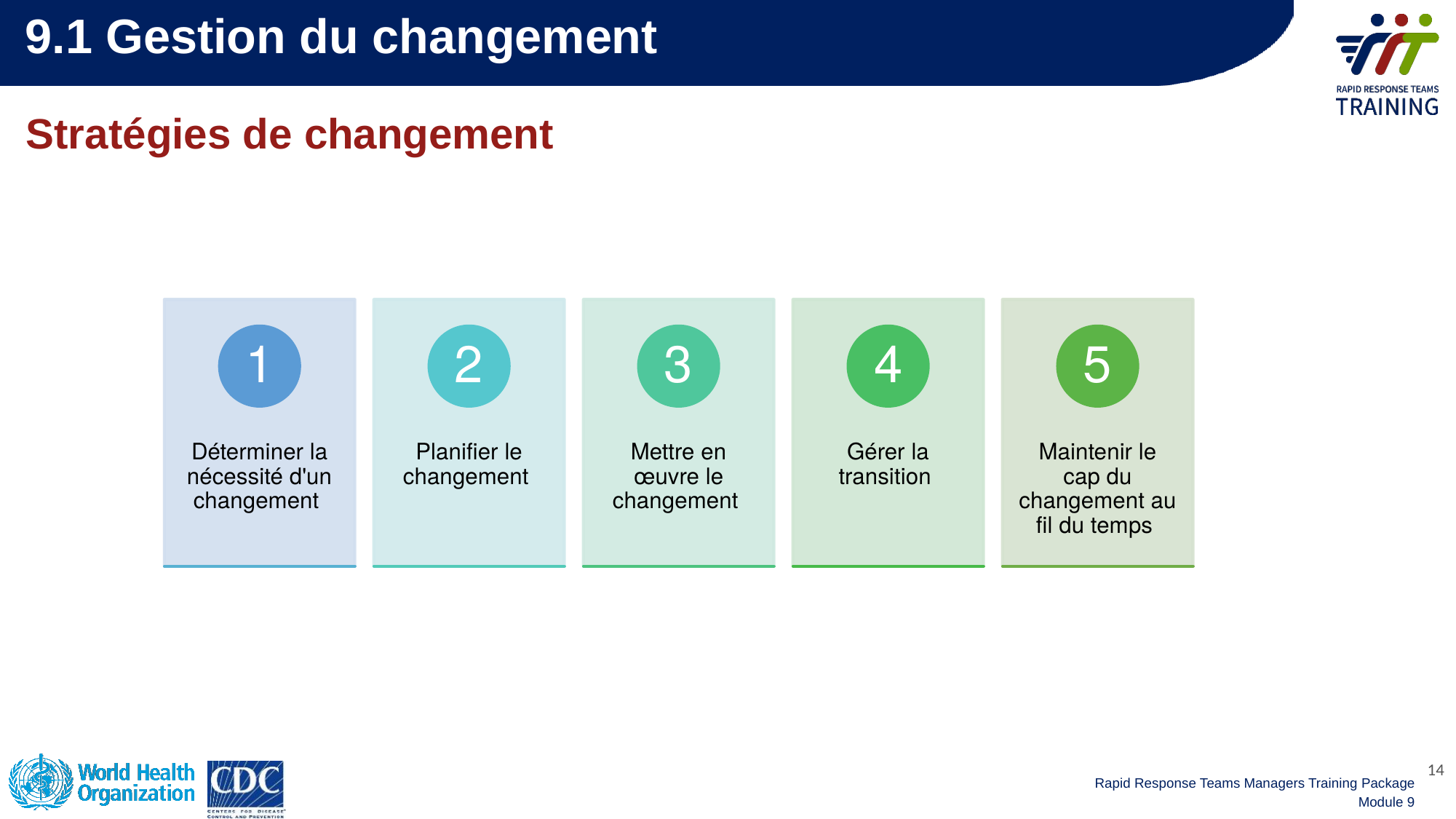

9.1 Gestion du changement
# Stratégies de changement
Déterminer la nécessité d'un changement
1
Planifier le changement
2
Mettre en œuvre le changement
3
Gérer la transition
4
Maintenir le cap du changement au fil du temps
5
14